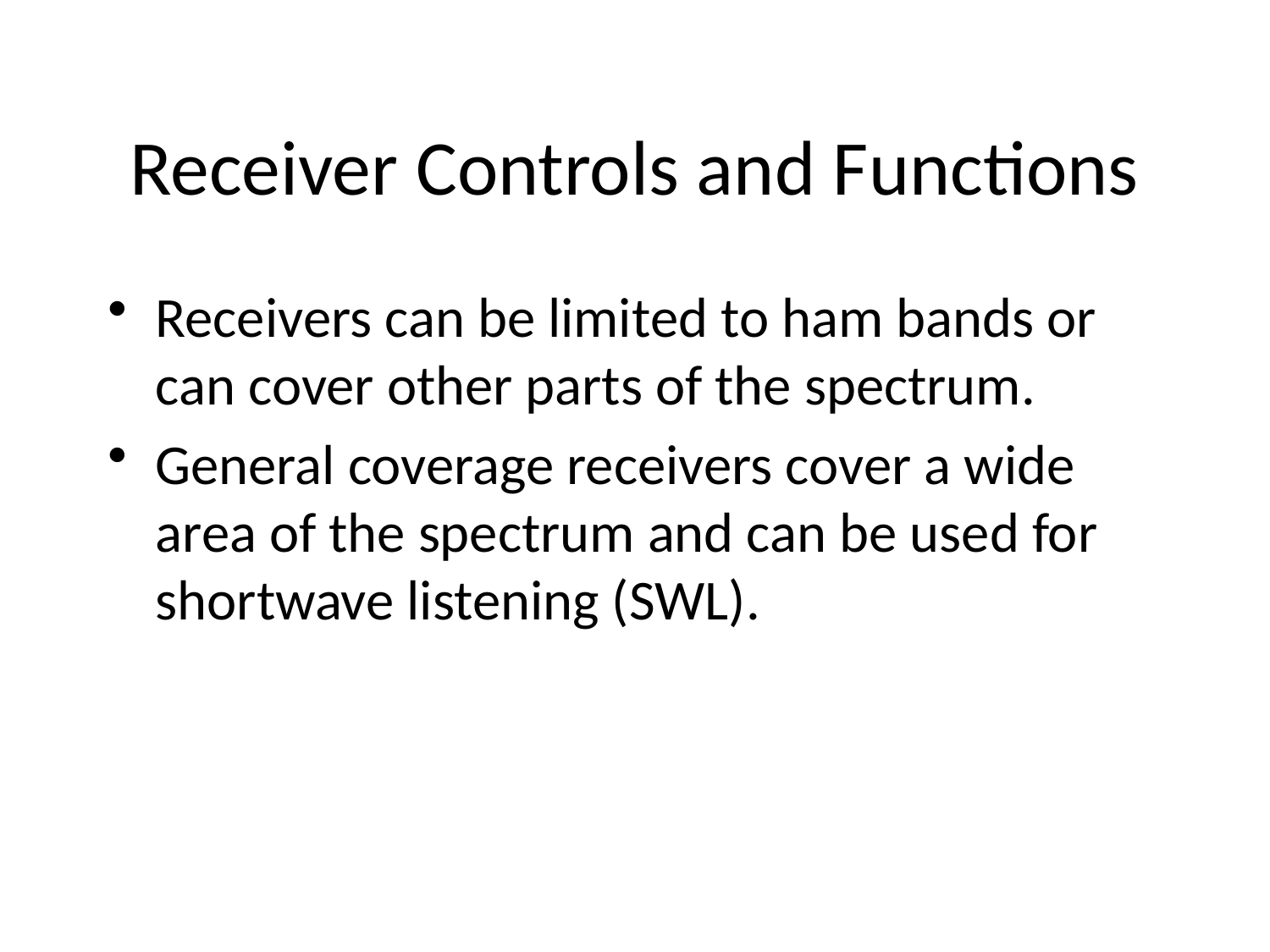

Receiver Controls and Functions
Receivers can be limited to ham bands or can cover other parts of the spectrum.
General coverage receivers cover a wide area of the spectrum and can be used for shortwave listening (SWL).